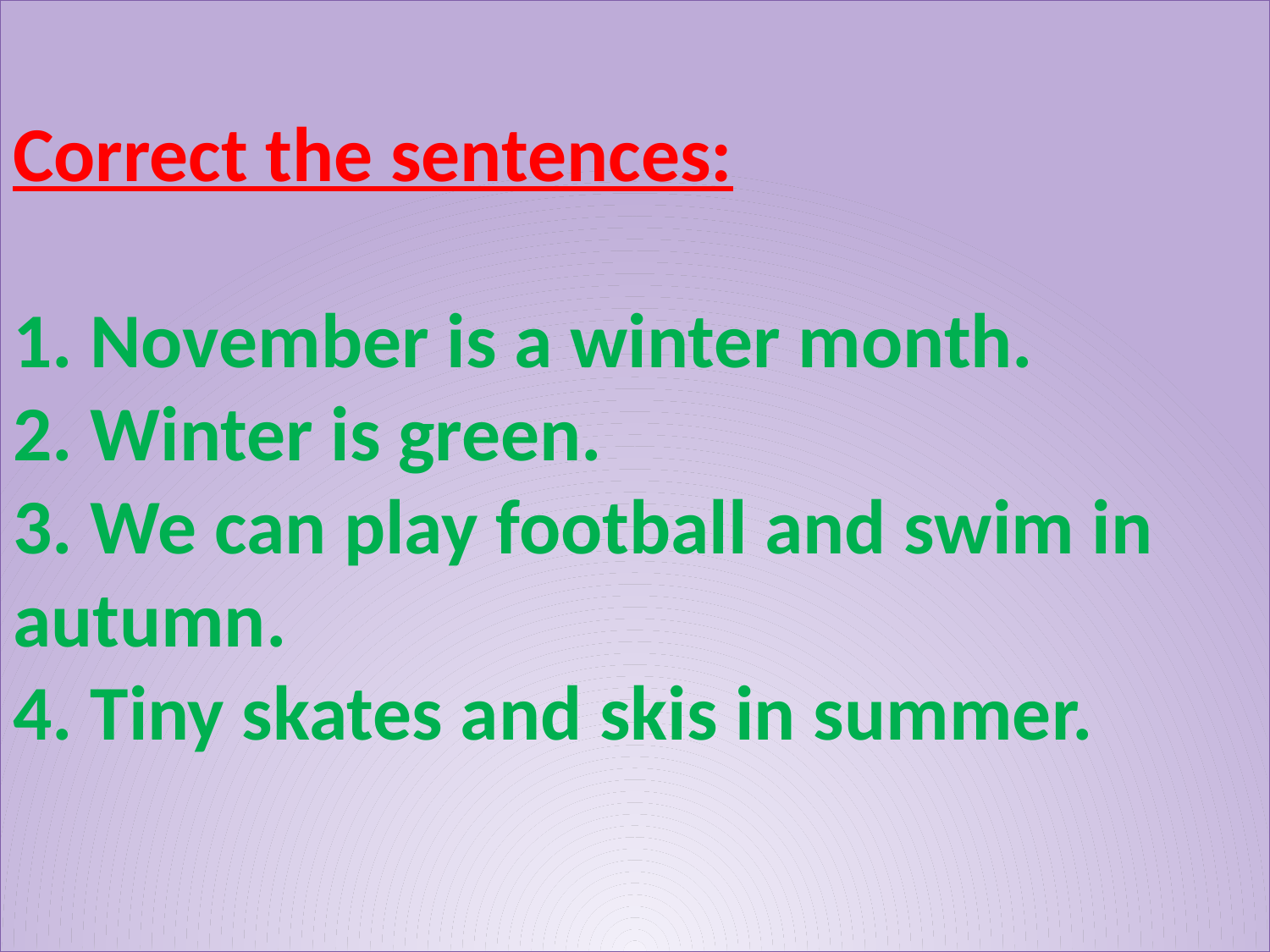

# Correct the sentences: 1. November is a winter month. 2. Winter is green. 3. We can play football and swim in autumn. 4. Tiny skates and skis in summer.